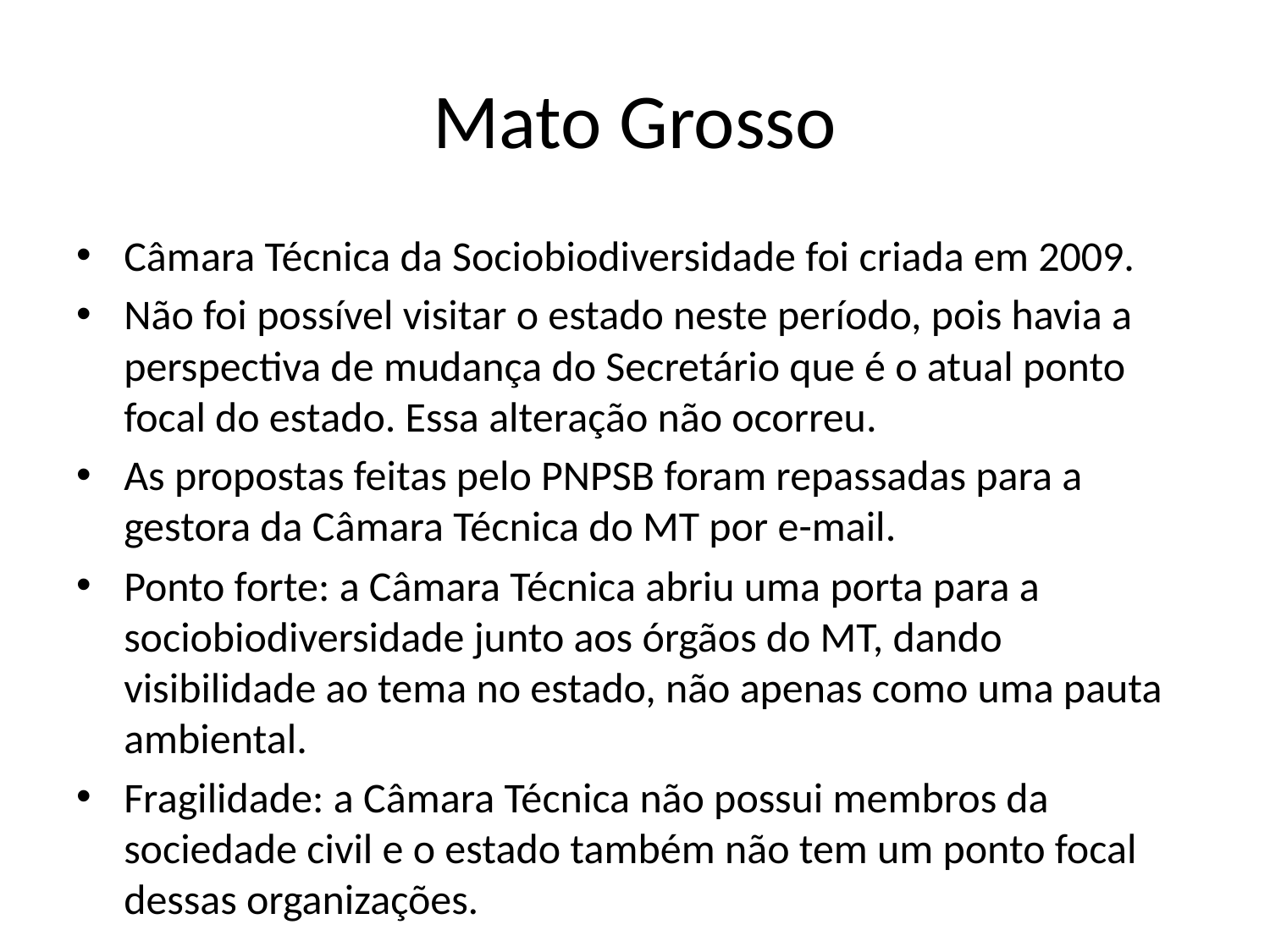

# Mato Grosso
Câmara Técnica da Sociobiodiversidade foi criada em 2009.
Não foi possível visitar o estado neste período, pois havia a perspectiva de mudança do Secretário que é o atual ponto focal do estado. Essa alteração não ocorreu.
As propostas feitas pelo PNPSB foram repassadas para a gestora da Câmara Técnica do MT por e-mail.
Ponto forte: a Câmara Técnica abriu uma porta para a sociobiodiversidade junto aos órgãos do MT, dando visibilidade ao tema no estado, não apenas como uma pauta ambiental.
Fragilidade: a Câmara Técnica não possui membros da sociedade civil e o estado também não tem um ponto focal dessas organizações.